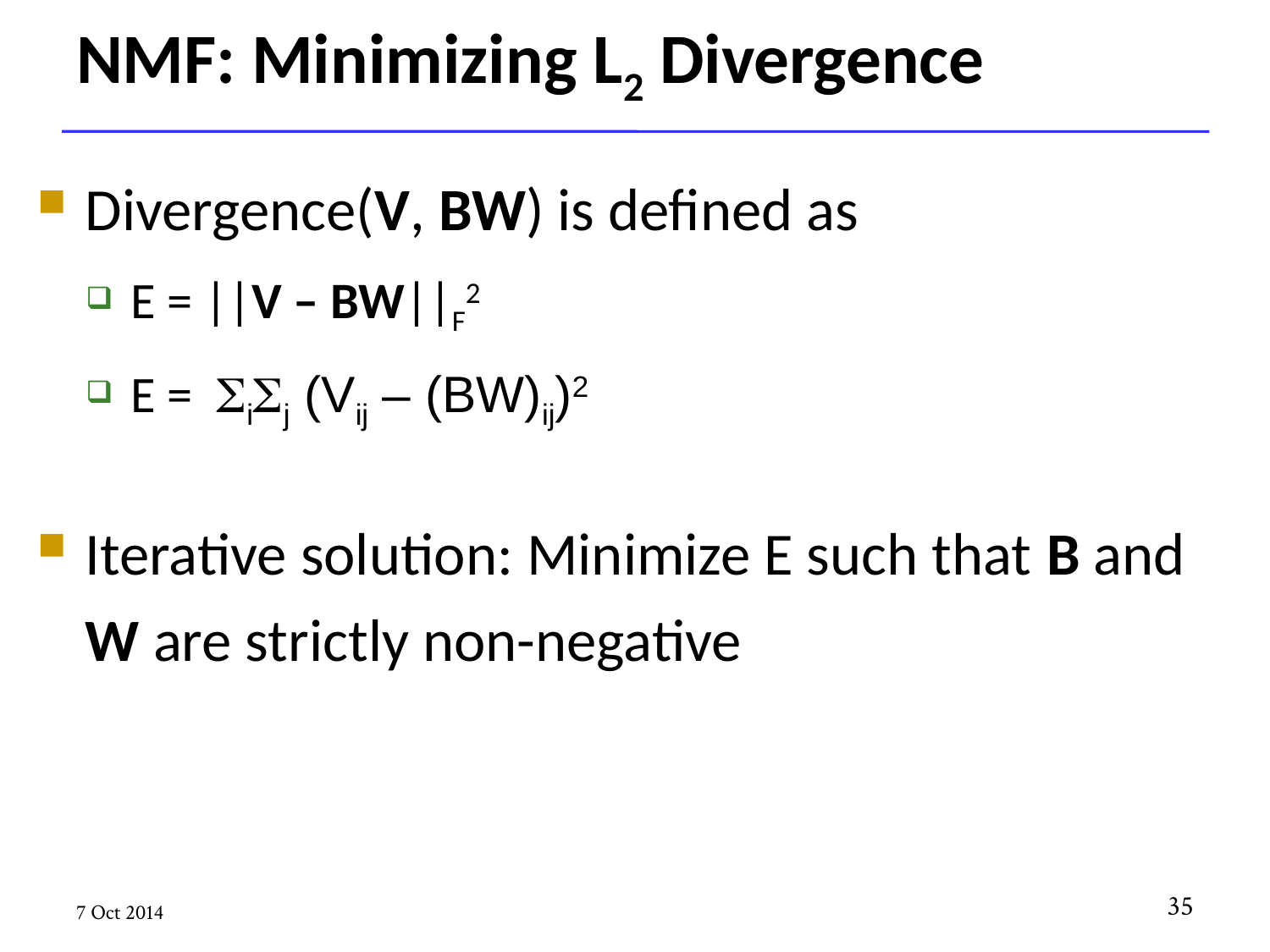

# NMF: Minimizing L2 Divergence
Divergence(V, BW) is defined as
E = ||V – BW||F2
E =  ΣiΣj (Vij – (BW)ij)2

Iterative solution: Minimize E such that B and W are strictly non-negative

7 Oct 2014
35